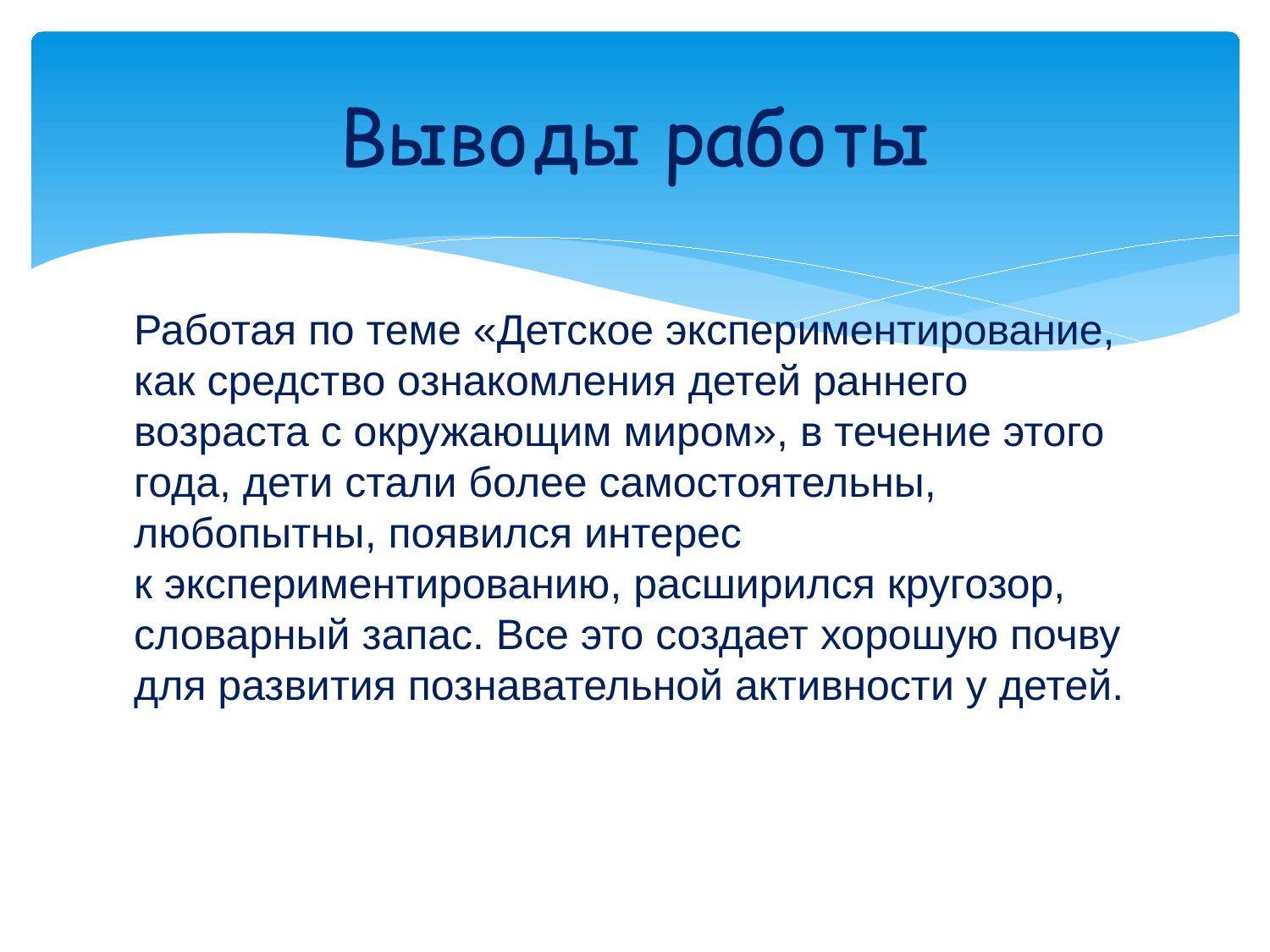

# Выводы работы
Работая по теме «Детское экспериментирование,
как средство ознакомления детей раннего возраста с окружающим миром», в течение этого года, дети стали более самостоятельны, любопытны, появился интерес к экспериментированию, расширился кругозор, словарный запас. Все это создает хорошую почву для развития познавательной активности у детей.